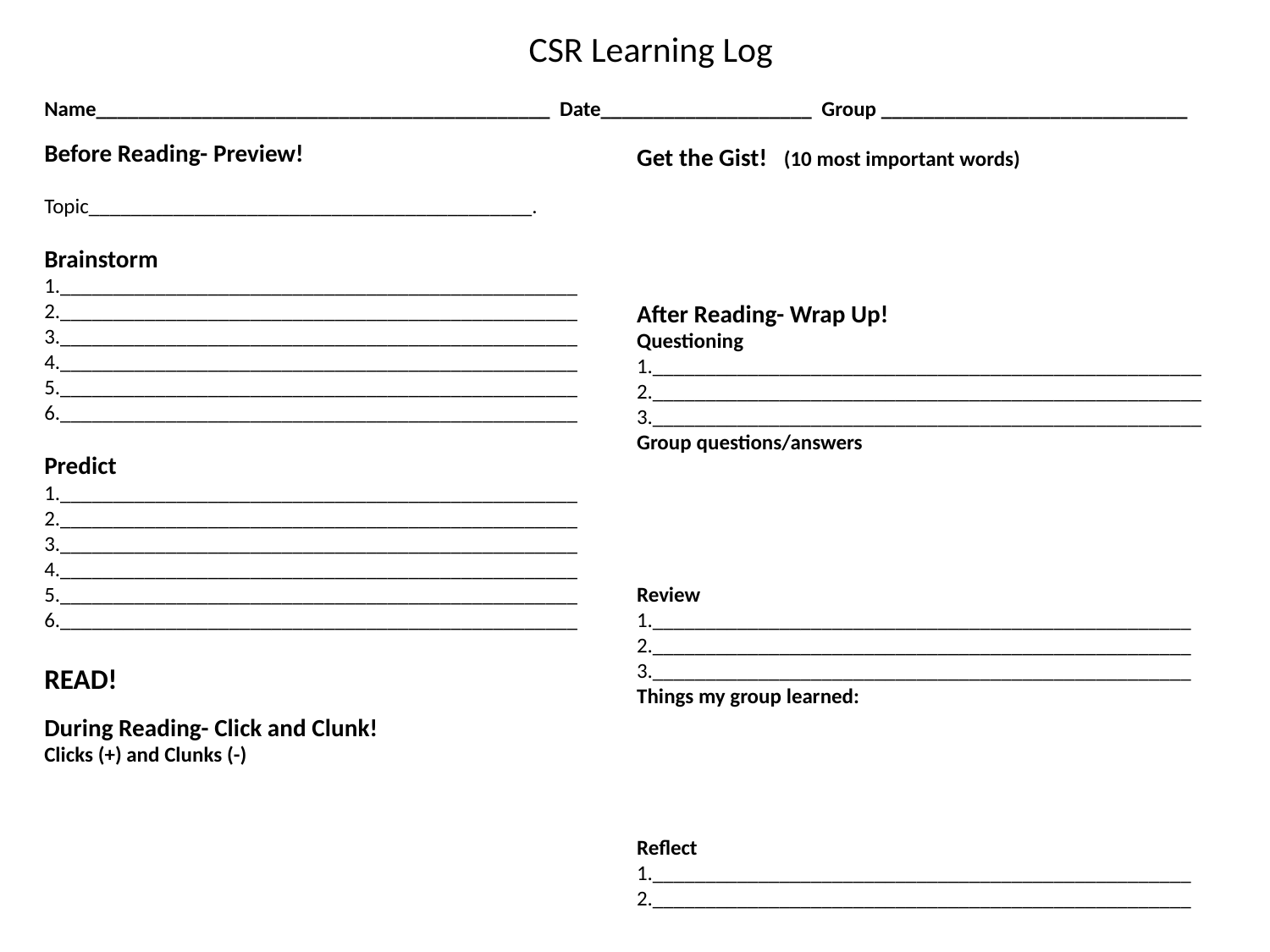

CSR Learning Log

Name___________________________________________  Date____________________  Group _____________________________

Before Reading- Preview!

Topic__________________________________________.

Brainstorm
1._________________________________________________
2._________________________________________________
3._________________________________________________
4._________________________________________________
5._________________________________________________
6._________________________________________________

Predict
1._________________________________________________
2._________________________________________________
3._________________________________________________
4._________________________________________________
5._________________________________________________
6._________________________________________________

READ!

During Reading- Click and Clunk!
Clicks (+) and Clunks (-)

Get the Gist!   (10 most important words)

After Reading- Wrap Up!
Questioning
1.____________________________________________________
2.____________________________________________________
3.____________________________________________________
Group questions/answers

Review
1.___________________________________________________
2.___________________________________________________
3.___________________________________________________
Things my group learned:

Reflect
1.___________________________________________________
2.___________________________________________________